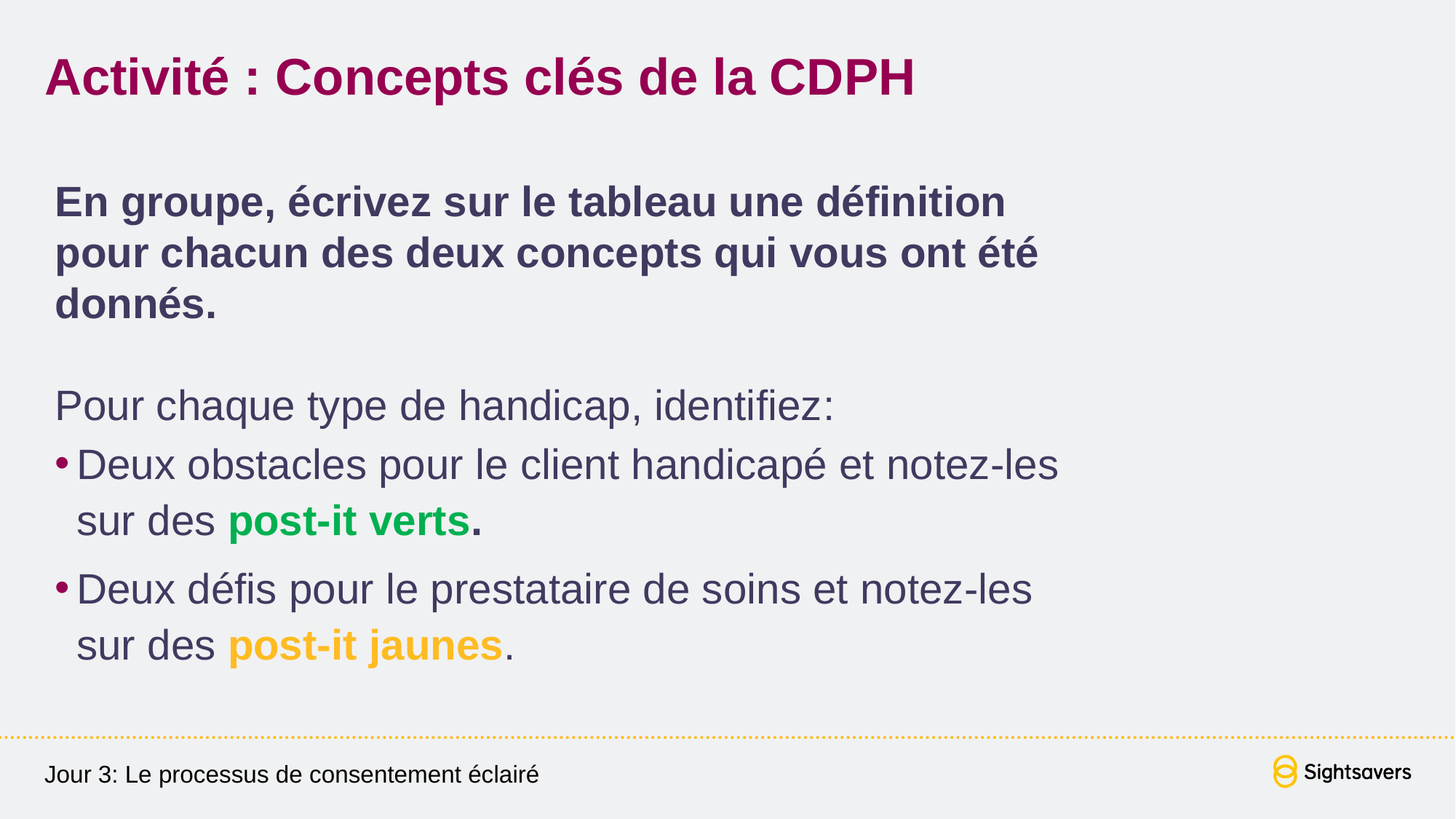

# Activité : Concepts clés de la CDPH
En groupe, écrivez sur le tableau une définition
pour chacun des deux concepts qui vous ont été donnés.

Pour chaque type de handicap, identifiez:
Deux obstacles pour le client handicapé et notez-les
sur des post-it verts.
Deux défis pour le prestataire de soins et notez-les
sur des post-it jaunes.
Jour 3: Le processus de consentement éclairé